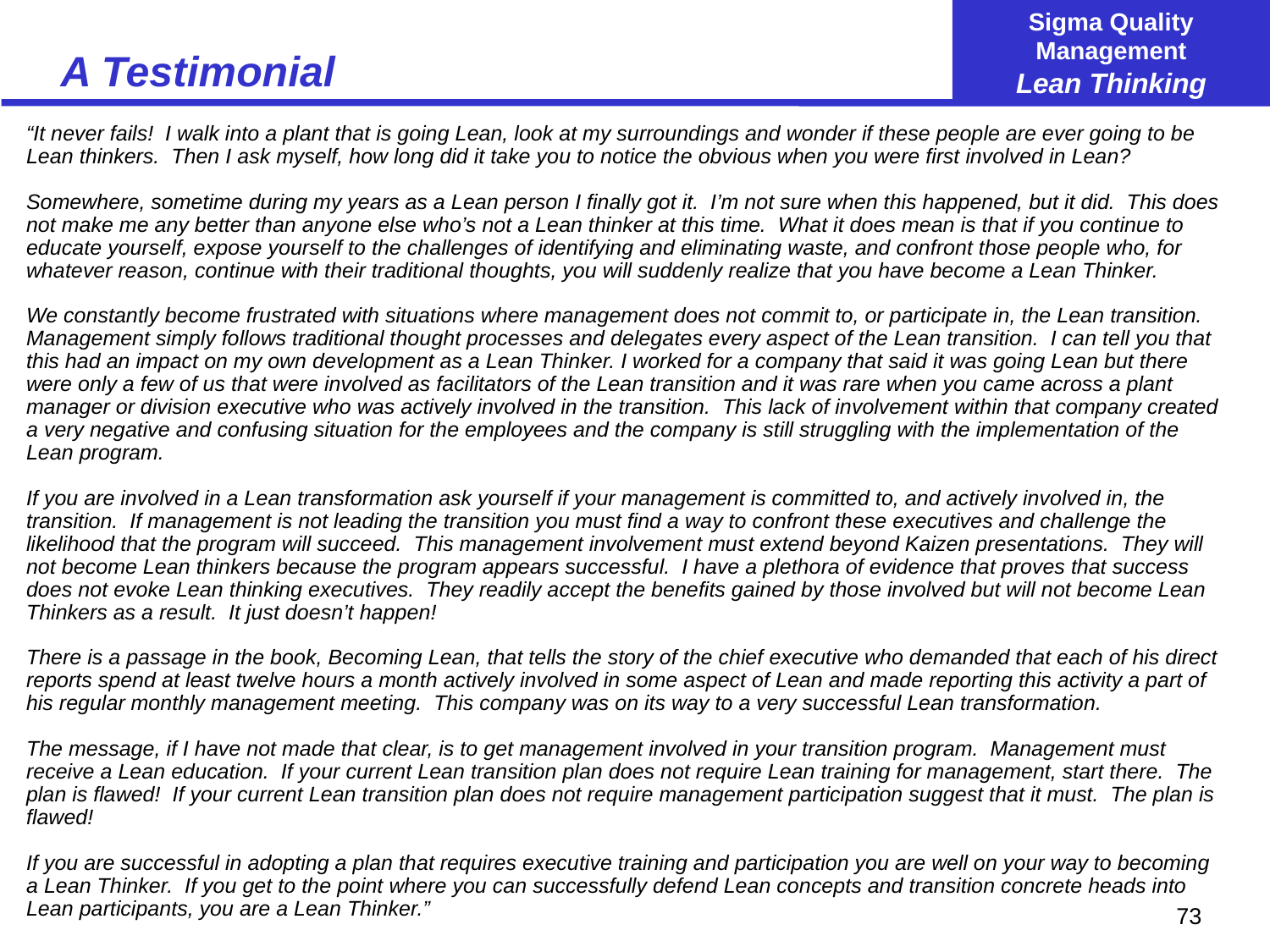

# A Testimonial
“It never fails!  I walk into a plant that is going Lean, look at my surroundings and wonder if these people are ever going to be Lean thinkers.  Then I ask myself, how long did it take you to notice the obvious when you were first involved in Lean?
Somewhere, sometime during my years as a Lean person I finally got it.  I’m not sure when this happened, but it did.  This does not make me any better than anyone else who’s not a Lean thinker at this time.  What it does mean is that if you continue to educate yourself, expose yourself to the challenges of identifying and eliminating waste, and confront those people who, for whatever reason, continue with their traditional thoughts, you will suddenly realize that you have become a Lean Thinker.
We constantly become frustrated with situations where management does not commit to, or participate in, the Lean transition.  Management simply follows traditional thought processes and delegates every aspect of the Lean transition.  I can tell you that this had an impact on my own development as a Lean Thinker. I worked for a company that said it was going Lean but there were only a few of us that were involved as facilitators of the Lean transition and it was rare when you came across a plant manager or division executive who was actively involved in the transition.  This lack of involvement within that company created a very negative and confusing situation for the employees and the company is still struggling with the implementation of the Lean program.
If you are involved in a Lean transformation ask yourself if your management is committed to, and actively involved in, the transition.  If management is not leading the transition you must find a way to confront these executives and challenge the likelihood that the program will succeed.  This management involvement must extend beyond Kaizen presentations.  They will not become Lean thinkers because the program appears successful.  I have a plethora of evidence that proves that success does not evoke Lean thinking executives.  They readily accept the benefits gained by those involved but will not become Lean Thinkers as a result.  It just doesn’t happen!
There is a passage in the book, Becoming Lean, that tells the story of the chief executive who demanded that each of his direct reports spend at least twelve hours a month actively involved in some aspect of Lean and made reporting this activity a part of his regular monthly management meeting.  This company was on its way to a very successful Lean transformation.
The message, if I have not made that clear, is to get management involved in your transition program.  Management must receive a Lean education.  If your current Lean transition plan does not require Lean training for management, start there.  The plan is flawed!  If your current Lean transition plan does not require management participation suggest that it must.  The plan is flawed!
If you are successful in adopting a plan that requires executive training and participation you are well on your way to becoming a Lean Thinker.  If you get to the point where you can successfully defend Lean concepts and transition concrete heads into Lean participants, you are a Lean Thinker.”